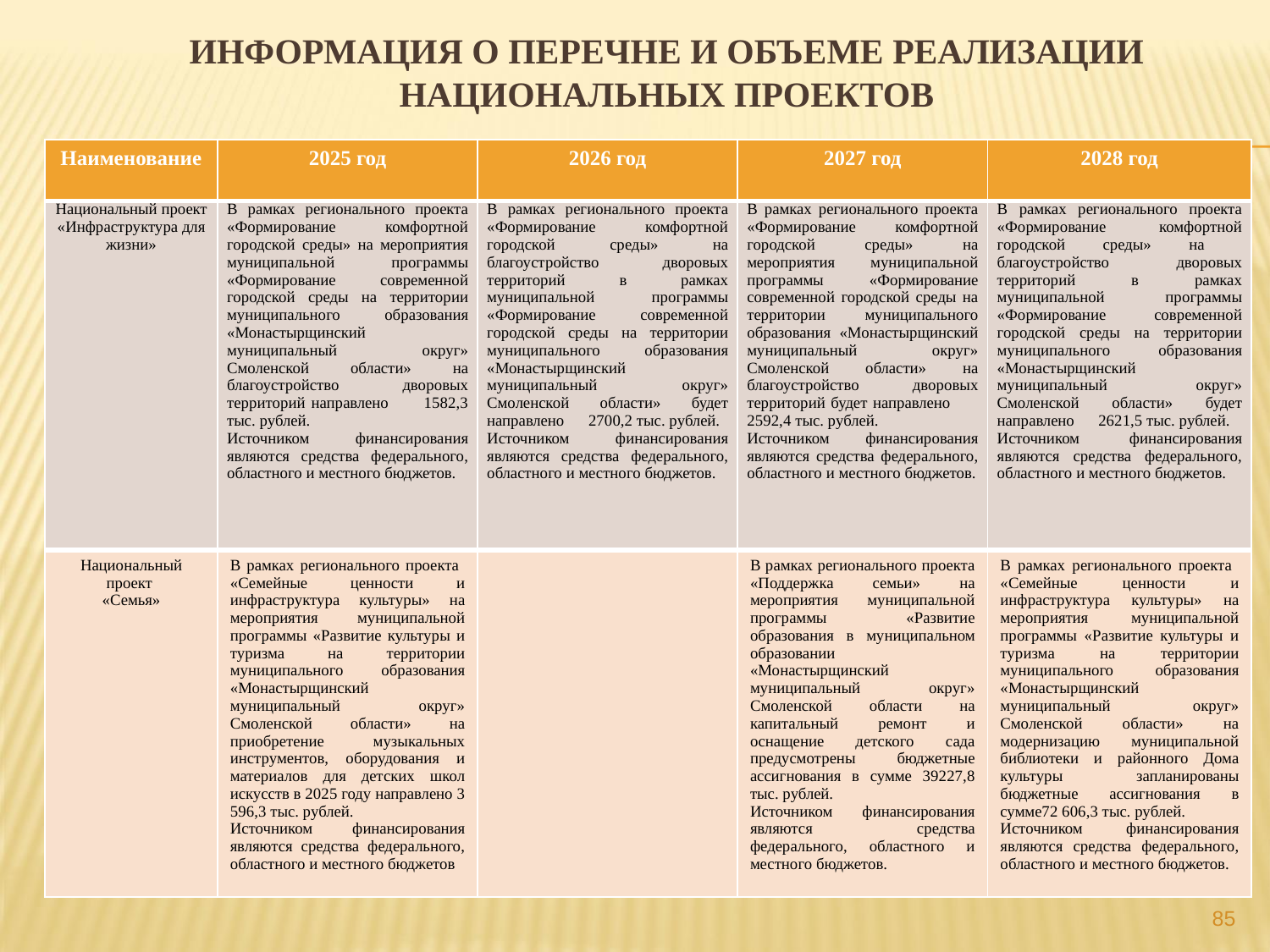

# Информация о перечне и объеме реализации национальных проектов
| Наименование | 2025 год | 2026 год | 2027 год | 2028 год |
| --- | --- | --- | --- | --- |
| Национальный проект «Инфраструктура для жизни» | В рамках регионального проекта «Формирование комфортной городской среды» на мероприятия муниципальной программы «Формирование современной городской среды на территории муниципального образования «Монастырщинский муниципальный округ» Смоленской области» на благоустройство дворовых территорий направлено 1582,3 тыс. рублей. Источником финансирования являются средства федерального, областного и местного бюджетов. | В рамках регионального проекта «Формирование комфортной городской среды» на благоустройство дворовых территорий в рамках муниципальной программы «Формирование современной городской среды на территории муниципального образования «Монастырщинский муниципальный округ» Смоленской области» будет направлено 2700,2 тыс. рублей. Источником финансирования являются средства федерального, областного и местного бюджетов. | В рамках регионального проекта «Формирование комфортной городской среды» на мероприятия муниципальной программы «Формирование современной городской среды на территории муниципального образования «Монастырщинский муниципальный округ» Смоленской области» на благоустройство дворовых территорий будет направлено 2592,4 тыс. рублей. Источником финансирования являются средства федерального, областного и местного бюджетов. | В рамках регионального проекта «Формирование комфортной городской среды» на благоустройство дворовых территорий в рамках муниципальной программы «Формирование современной городской среды на территории муниципального образования «Монастырщинский муниципальный округ» Смоленской области» будет направлено 2621,5 тыс. рублей. Источником финансирования являются средства федерального, областного и местного бюджетов. |
| Национальный проект «Семья» | В рамках регионального проекта «Семейные ценности и инфраструктура культуры» на мероприятия муниципальной программы «Развитие культуры и туризма на территории муниципального образования «Монастырщинский муниципальный округ» Смоленской области» на приобретение музыкальных инструментов, оборудования и материалов для детских школ искусств в 2025 году направлено 3 596,3 тыс. рублей. Источником финансирования являются средства федерального, областного и местного бюджетов |  | В рамках регионального проекта «Поддержка семьи» на мероприятия муниципальной программы «Развитие образования в муниципальном образовании «Монастырщинский муниципальный округ» Смоленской области на капитальный ремонт и оснащение детского сада предусмотрены бюджетные ассигнования в сумме 39227,8 тыс. рублей. Источником финансирования являются средства федерального, областного и местного бюджетов. | В рамках регионального проекта «Семейные ценности и инфраструктура культуры» на мероприятия муниципальной программы «Развитие культуры и туризма на территории муниципального образования «Монастырщинский муниципальный округ» Смоленской области» на модернизацию муниципальной библиотеки и районного Дома культуры запланированы бюджетные ассигнования в сумме72 606,3 тыс. рублей. Источником финансирования являются средства федерального, областного и местного бюджетов. |
85